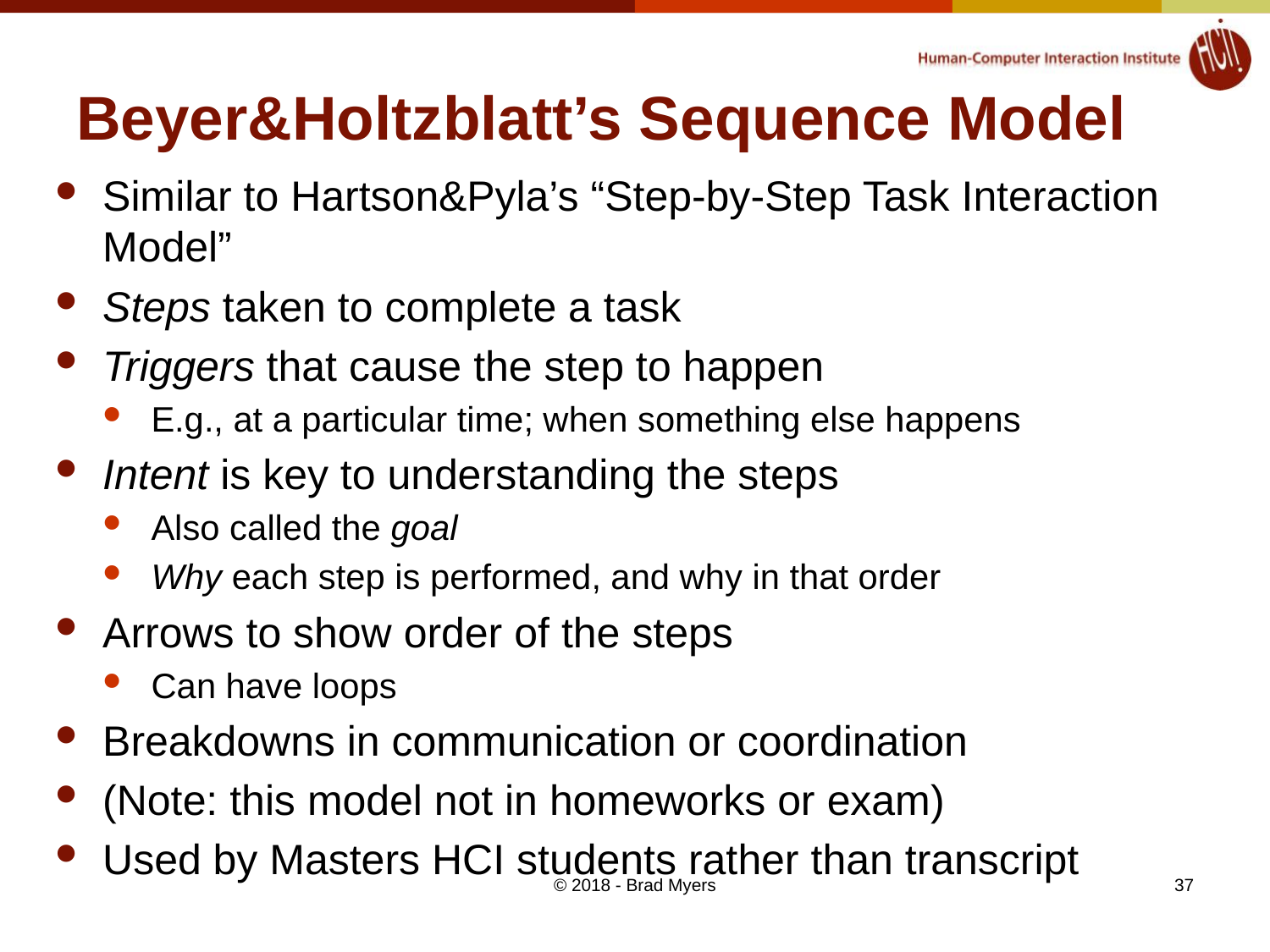

# Beyer&Holtzblatt’s Sequence Model
Similar to Hartson&Pyla’s “Step-by-Step Task Interaction Model”
Steps taken to complete a task
Triggers that cause the step to happen
E.g., at a particular time; when something else happens
Intent is key to understanding the steps
Also called the goal
Why each step is performed, and why in that order
Arrows to show order of the steps
Can have loops
Breakdowns in communication or coordination
(Note: this model not in homeworks or exam)
Used by Masters HCI students rather than transcript
© 2018 - Brad Myers
37